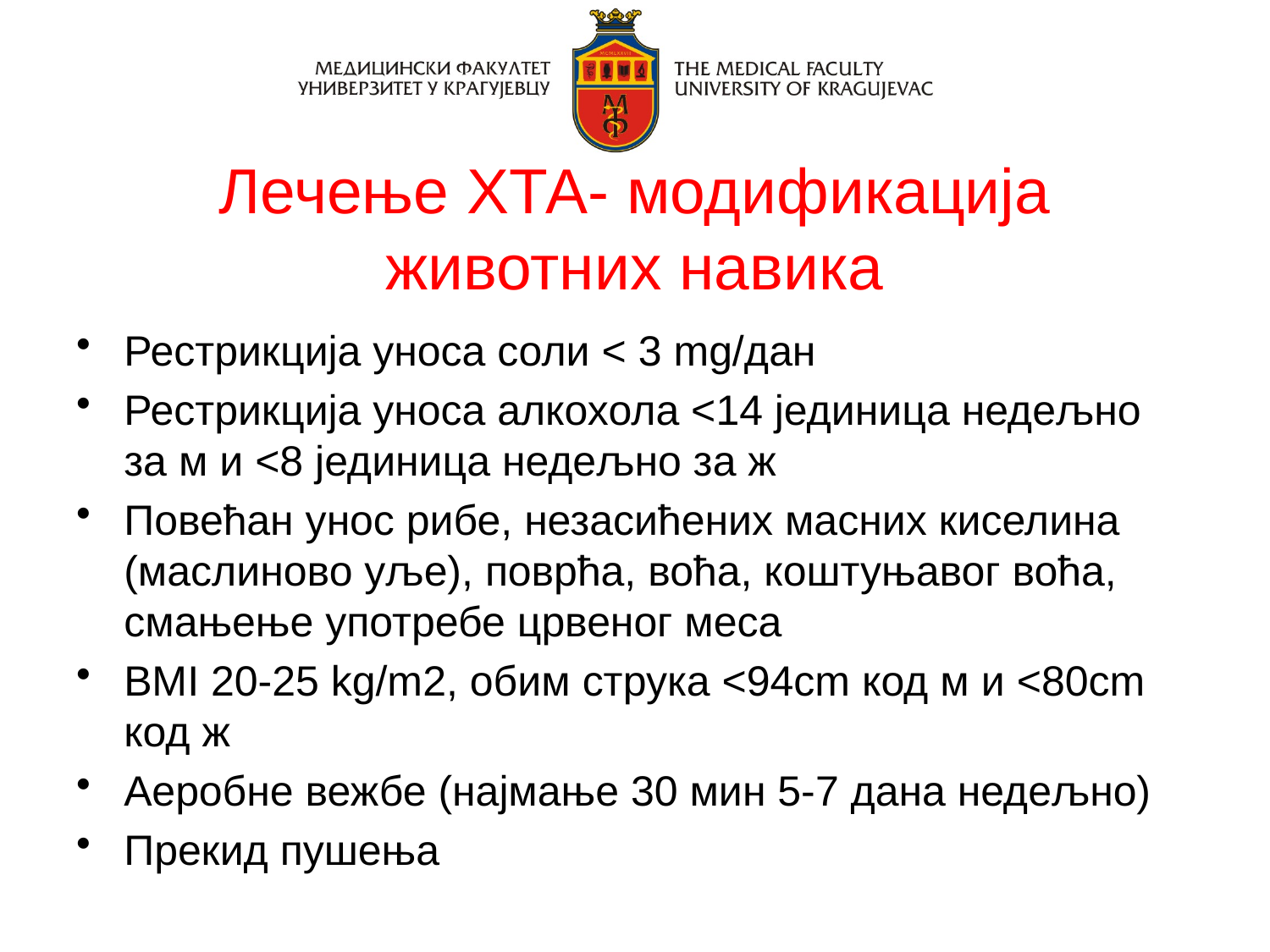

# Лечење ХТА- модификација животних навика
Рестрикција уноса соли < 3 mg/дан
Рестрикција уноса алкохола <14 јединица недељно за м и <8 јединица недељно за ж
Повећан унос рибе, незасићених масних киселина (маслиново уље), поврћа, воћа, коштуњавог воћа, смањење употребе црвеног меса
BMI 20-25 kg/m2, обим струка <94cm код м и <80cm код ж
Аеробне вежбе (најмање 30 мин 5-7 дана недељно)
Прекид пушења